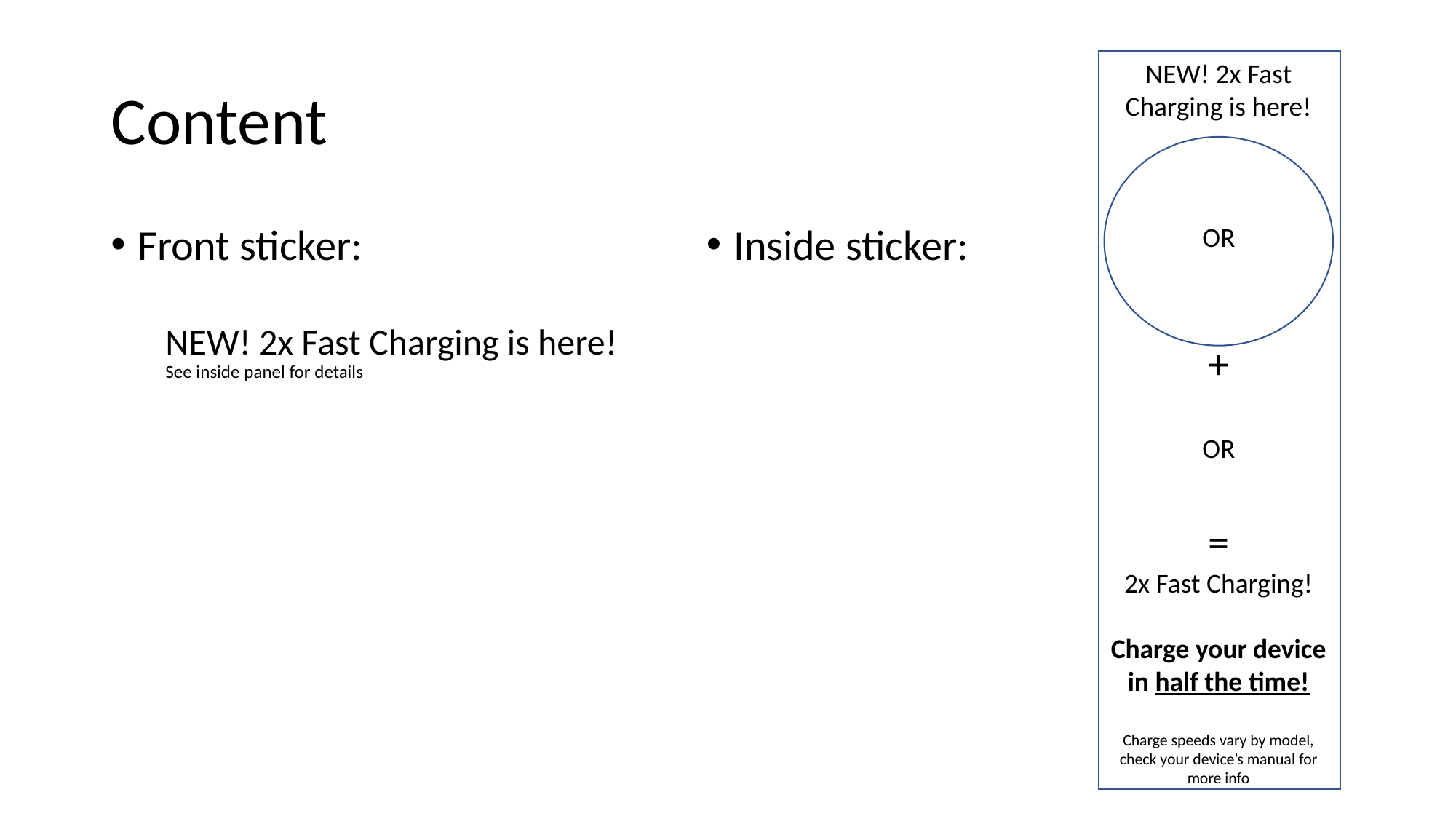

# Content
NEW! 2x Fast Charging is here!

OR

+

OR

=
2x Fast Charging!

Charge your device in half the time!

Charge speeds vary by model, check your device’s manual for more info

Front sticker:

NEW! 2x Fast Charging is here!
See inside panel for details

Inside sticker: